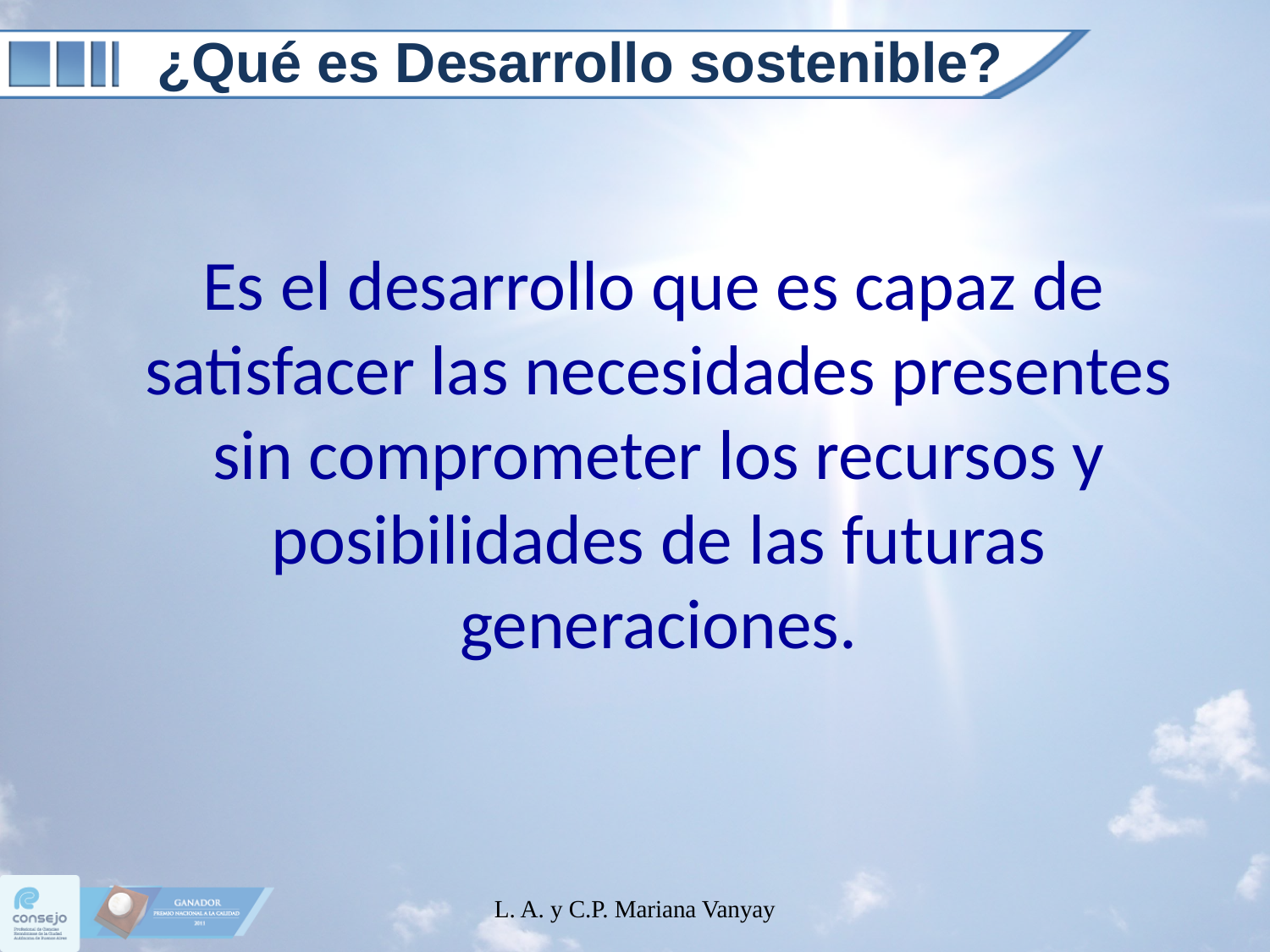

# ¿Qué es Desarrollo sostenible?

    Es el desarrollo que es capaz de satisfacer las necesidades presentes sin comprometer los recursos y posibilidades de las futuras generaciones.
L. A. y C.P. Mariana Vanyay